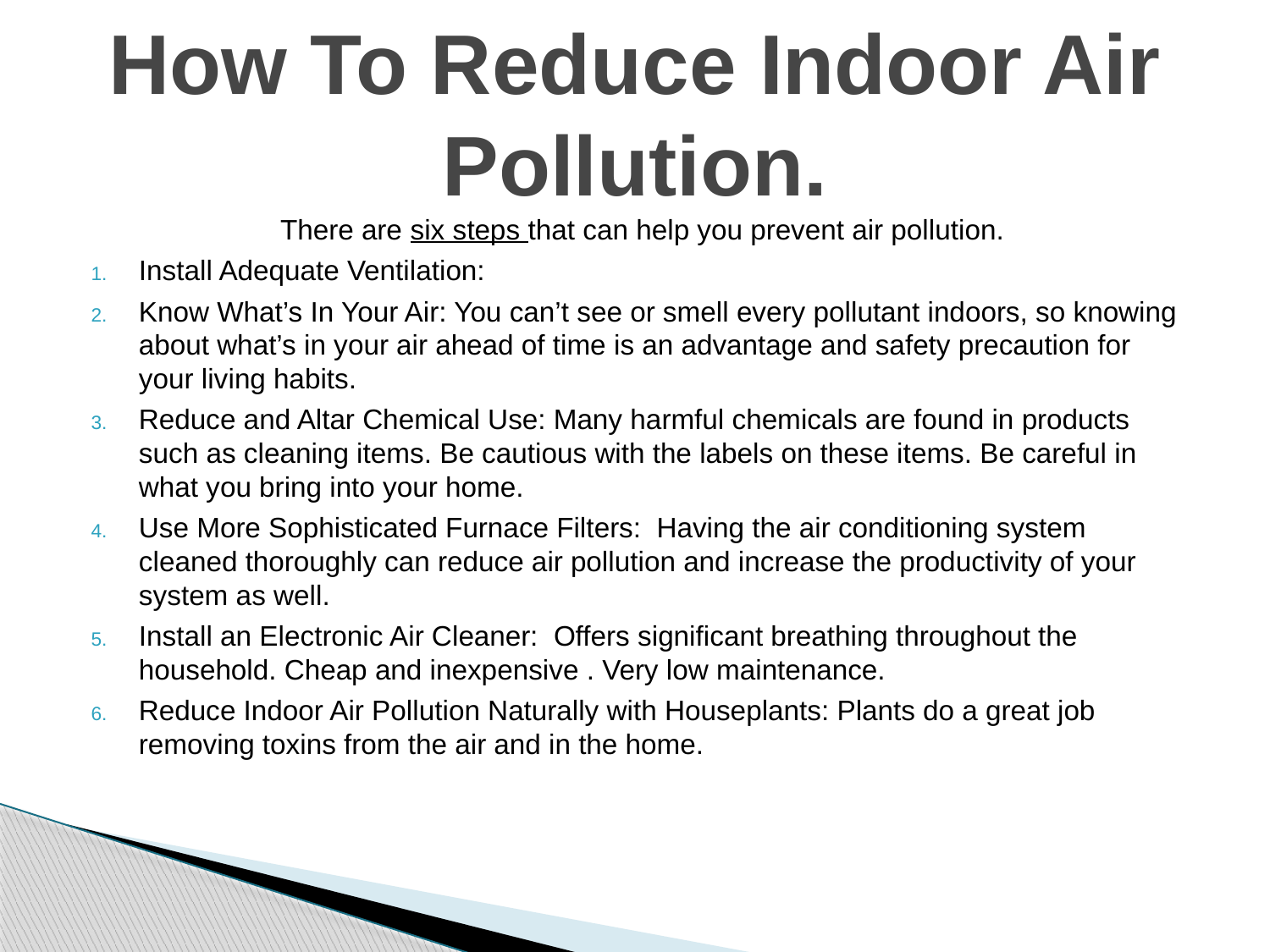

# How To Reduce Indoor Air Pollution.
There are six steps that can help you prevent air pollution.
Install Adequate Ventilation:
Know What’s In Your Air: You can’t see or smell every pollutant indoors, so knowing about what’s in your air ahead of time is an advantage and safety precaution for your living habits.
Reduce and Altar Chemical Use: Many harmful chemicals are found in products such as cleaning items. Be cautious with the labels on these items. Be careful in what you bring into your home.
Use More Sophisticated Furnace Filters:  Having the air conditioning system cleaned thoroughly can reduce air pollution and increase the productivity of your system as well.
Install an Electronic Air Cleaner:  Offers significant breathing throughout the household. Cheap and inexpensive . Very low maintenance.
Reduce Indoor Air Pollution Naturally with Houseplants: Plants do a great job removing toxins from the air and in the home.